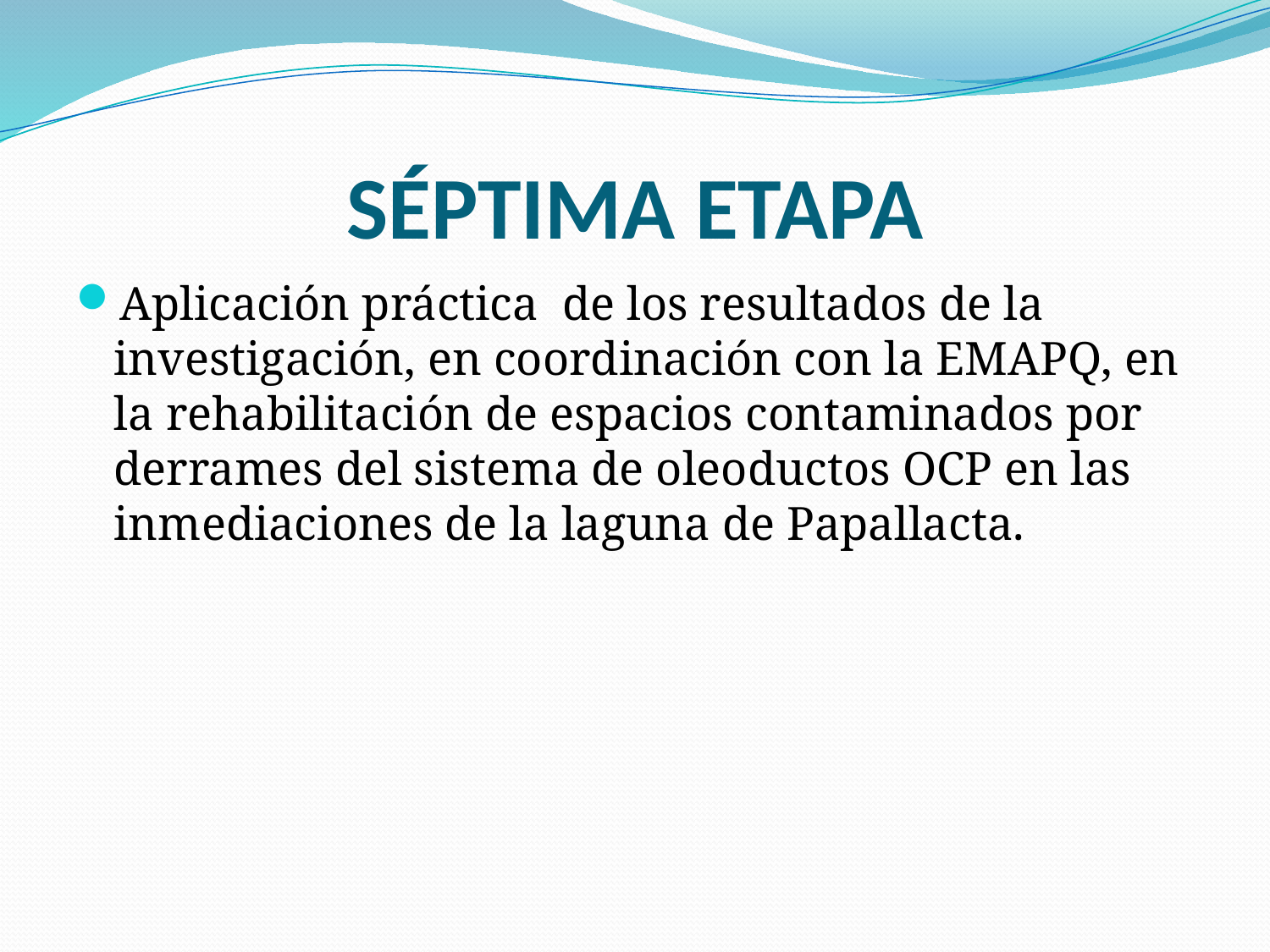

# SÉPTIMA ETAPA
Aplicación práctica  de los resultados de la investigación, en coordinación con la EMAPQ, en la rehabilitación de espacios contaminados por  derrames del sistema de oleoductos OCP en las inmediaciones de la laguna de Papallacta.